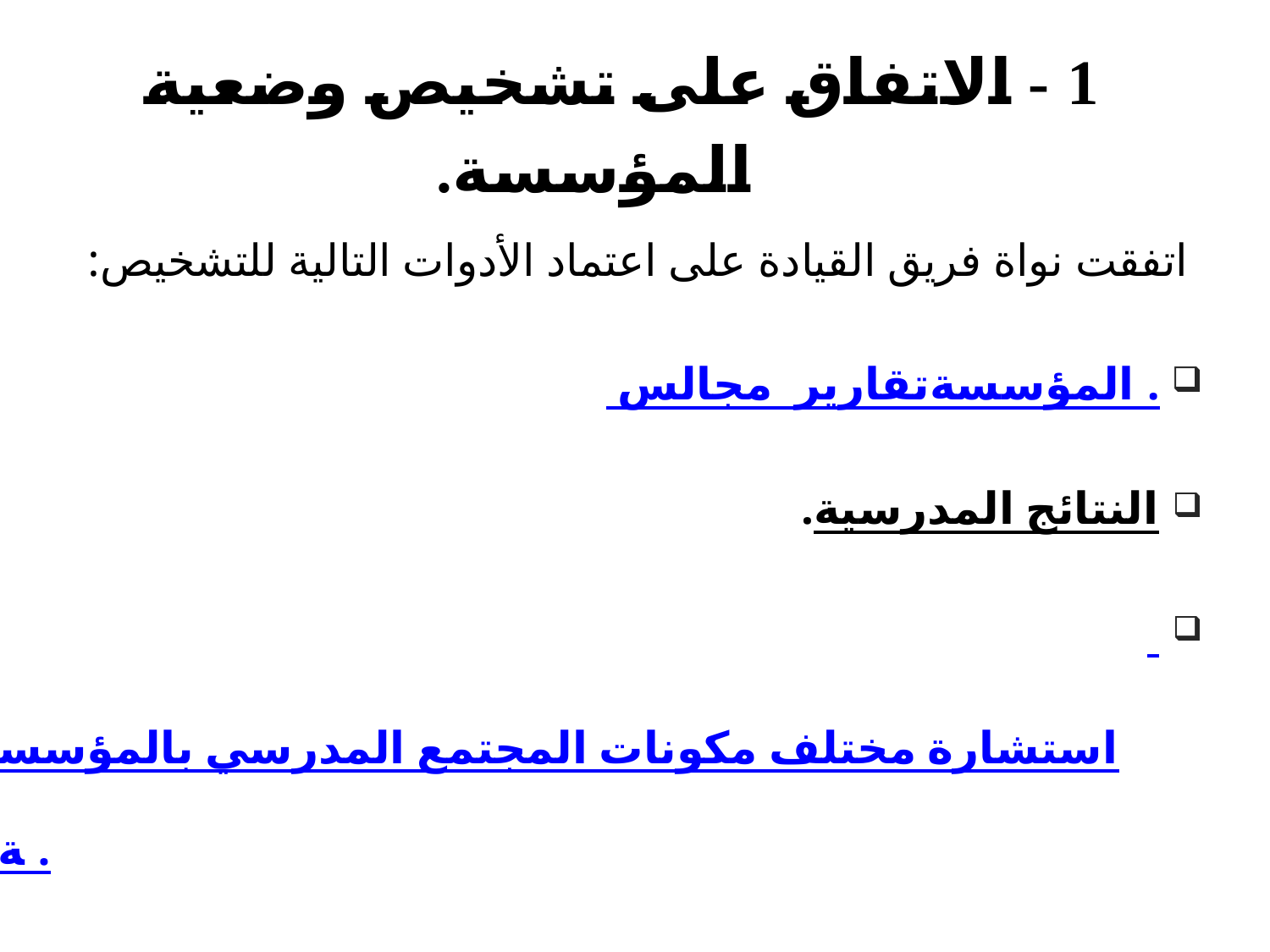

# 1 - الاتفاق على تشخيص وضعية المؤسسة.
اتفقت نواة فريق القيادة على اعتماد الأدوات التالية للتشخيص:
 تقارير مجالس المؤسسة.
النتائج المدرسية.
 استشارة مختلف مكونات المجتمع المدرسي بالمؤسسة.
يوم دراسي 10 يناير 2015.